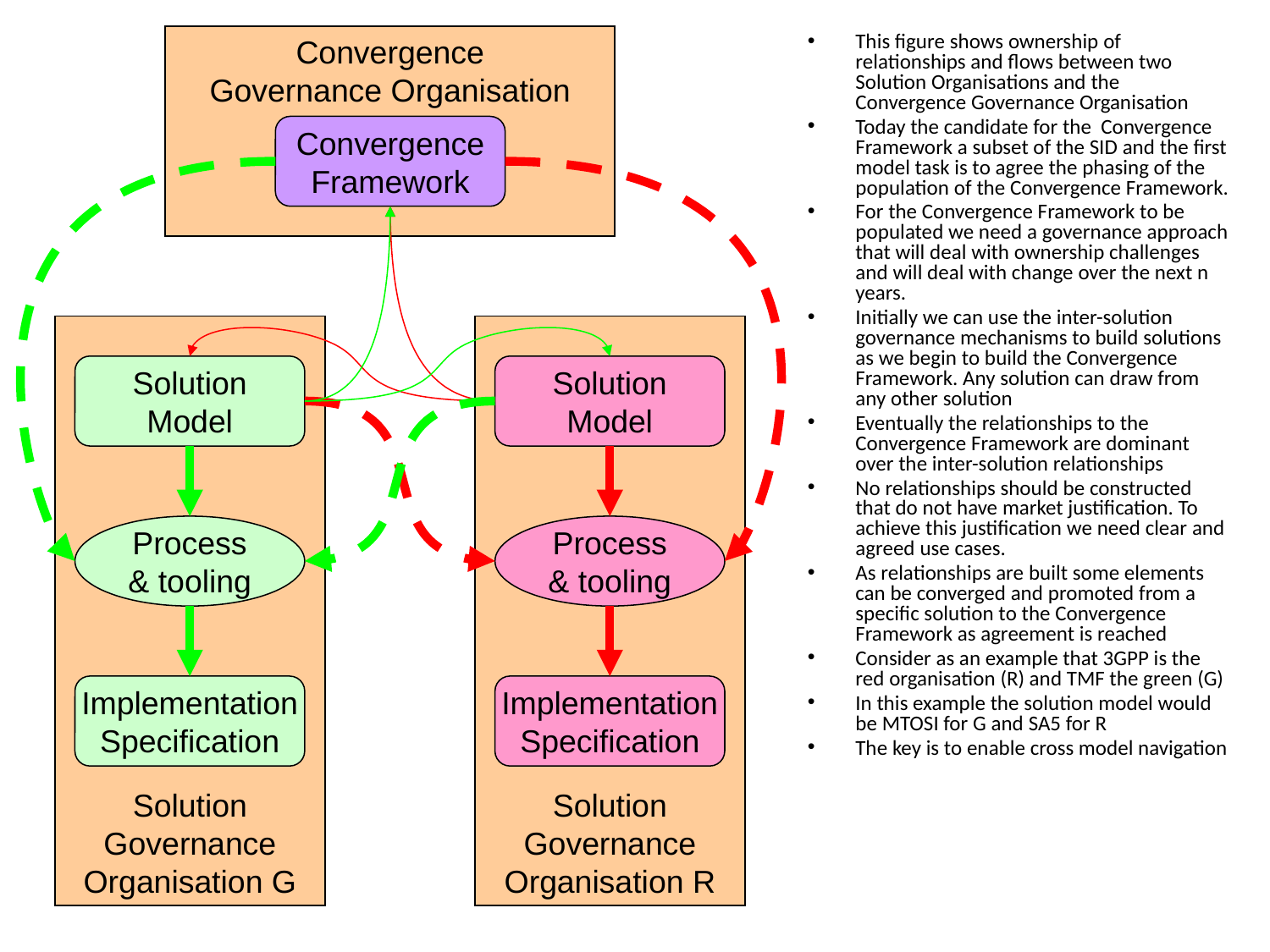

Convergence
Governance Organisation
This figure shows ownership of relationships and flows between two Solution Organisations and the Convergence Governance Organisation
Today the candidate for the  Convergence Framework a subset of the SID and the first model task is to agree the phasing of the population of the Convergence Framework.
For the Convergence Framework to be populated we need a governance approach that will deal with ownership challenges and will deal with change over the next n years.
Initially we can use the inter-solution governance mechanisms to build solutions as we begin to build the Convergence Framework. Any solution can draw from any other solution
Eventually the relationships to the Convergence Framework are dominant over the inter-solution relationships
No relationships should be constructed that do not have market justification. To achieve this justification we need clear and agreed use cases.
As relationships are built some elements can be converged and promoted from a specific solution to the Convergence Framework as agreement is reached
Consider as an example that 3GPP is the red organisation (R) and TMF the green (G)
In this example the solution model would be MTOSI for G and SA5 for R
The key is to enable cross model navigation
Convergence
Framework
Solution
Governance
Organisation G
Solution
Governance
Organisation R
Solution
Model
Solution
Model
Process
& tooling
Process
& tooling
Implementation
Specification
Implementation
Specification